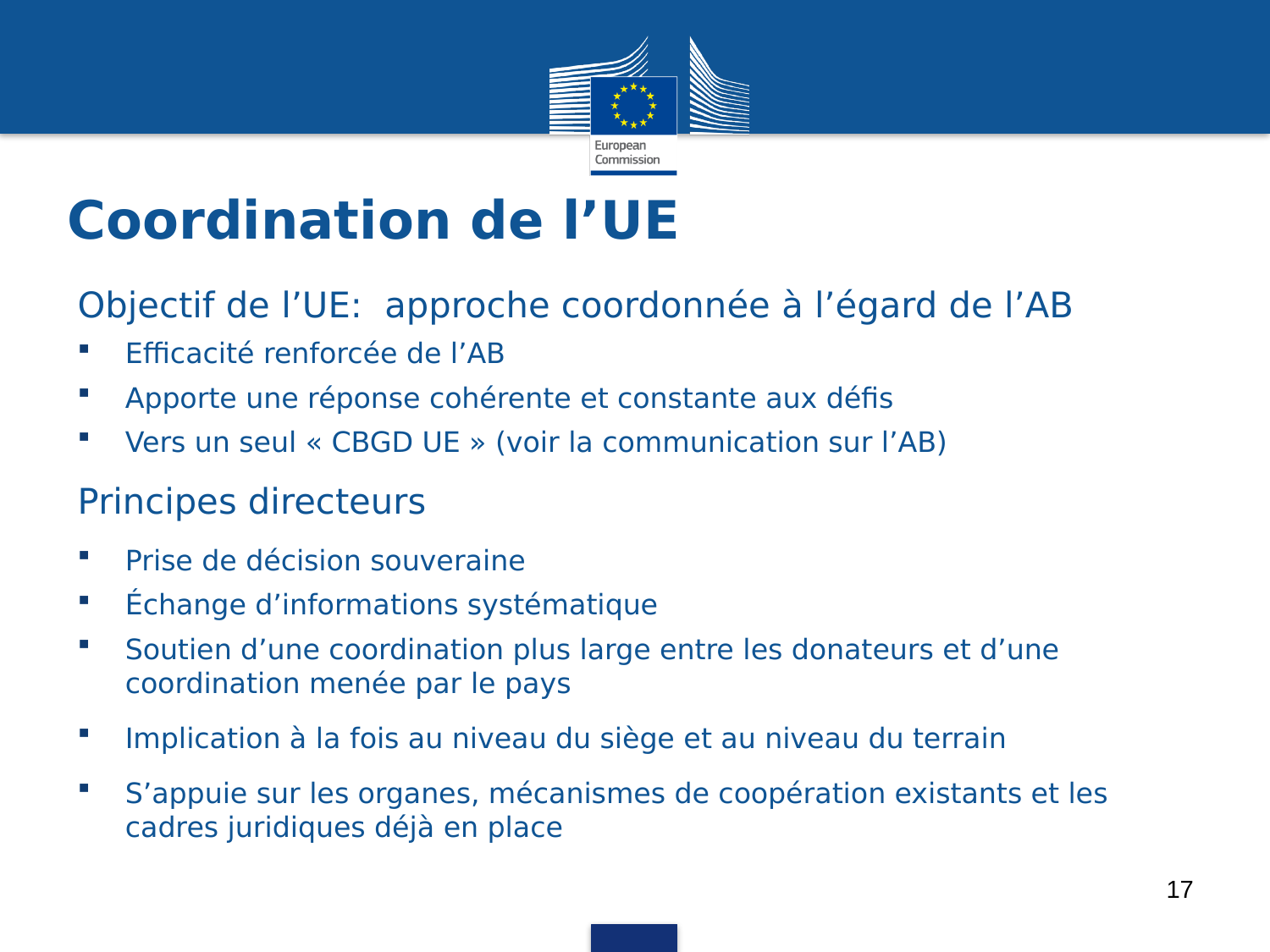

# Coordination de l’UE
Objectif de l’UE:  approche coordonnée à l’égard de l’AB
Efficacité renforcée de l’AB
Apporte une réponse cohérente et constante aux défis
Vers un seul « CBGD UE » (voir la communication sur l’AB)
Principes directeurs
Prise de décision souveraine
Échange d’informations systématique
Soutien d’une coordination plus large entre les donateurs et d’une coordination menée par le pays
Implication à la fois au niveau du siège et au niveau du terrain
S’appuie sur les organes, mécanismes de coopération existants et les cadres juridiques déjà en place

17